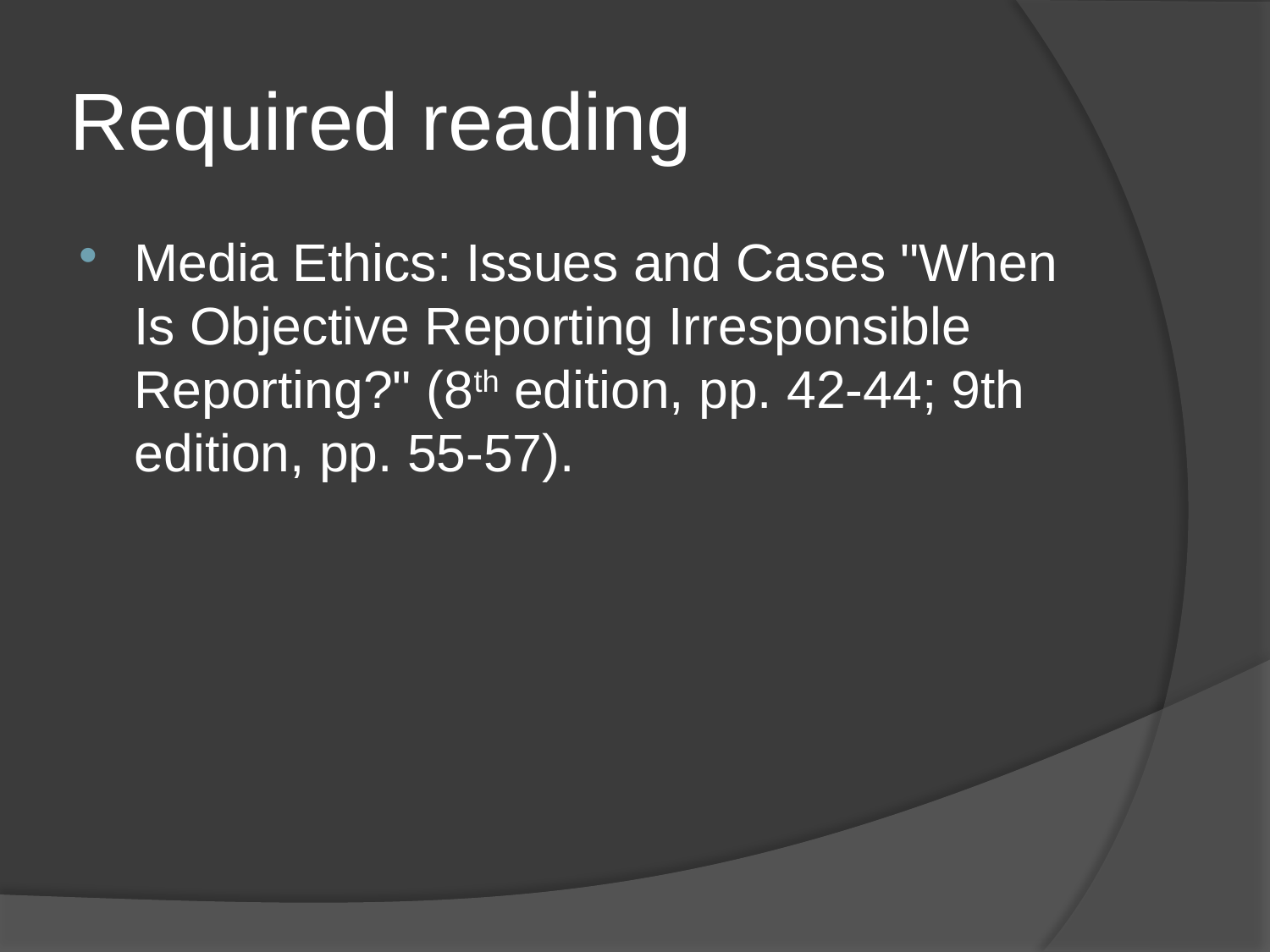

# Required reading
Media Ethics: Issues and Cases "When Is Objective Reporting Irresponsible Reporting?" (8th edition, pp. 42-44; 9th edition, pp. 55-57).